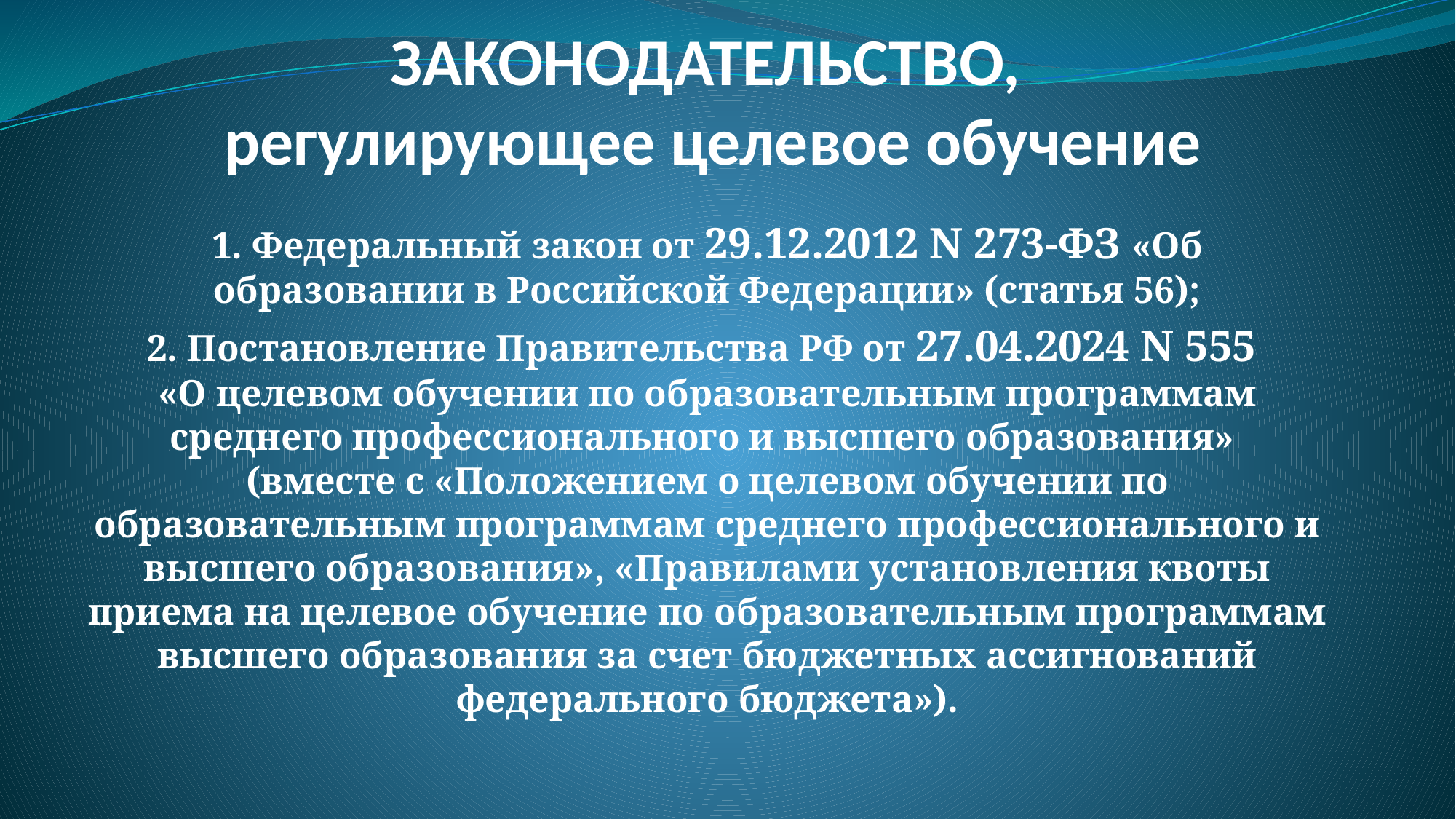

# ЗАКОНОДАТЕЛЬСТВО, регулирующее целевое обучение
1. Федеральный закон от 29.12.2012 N 273-ФЗ «Об образовании в Российской Федерации» (статья 56);
2. Постановление Правительства РФ от 27.04.2024 N 555
«О целевом обучении по образовательным программам среднего профессионального и высшего образования»
(вместе с «Положением о целевом обучении по образовательным программам среднего профессионального и высшего образования», «Правилами установления квоты приема на целевое обучение по образовательным программам высшего образования за счет бюджетных ассигнований федерального бюджета»).